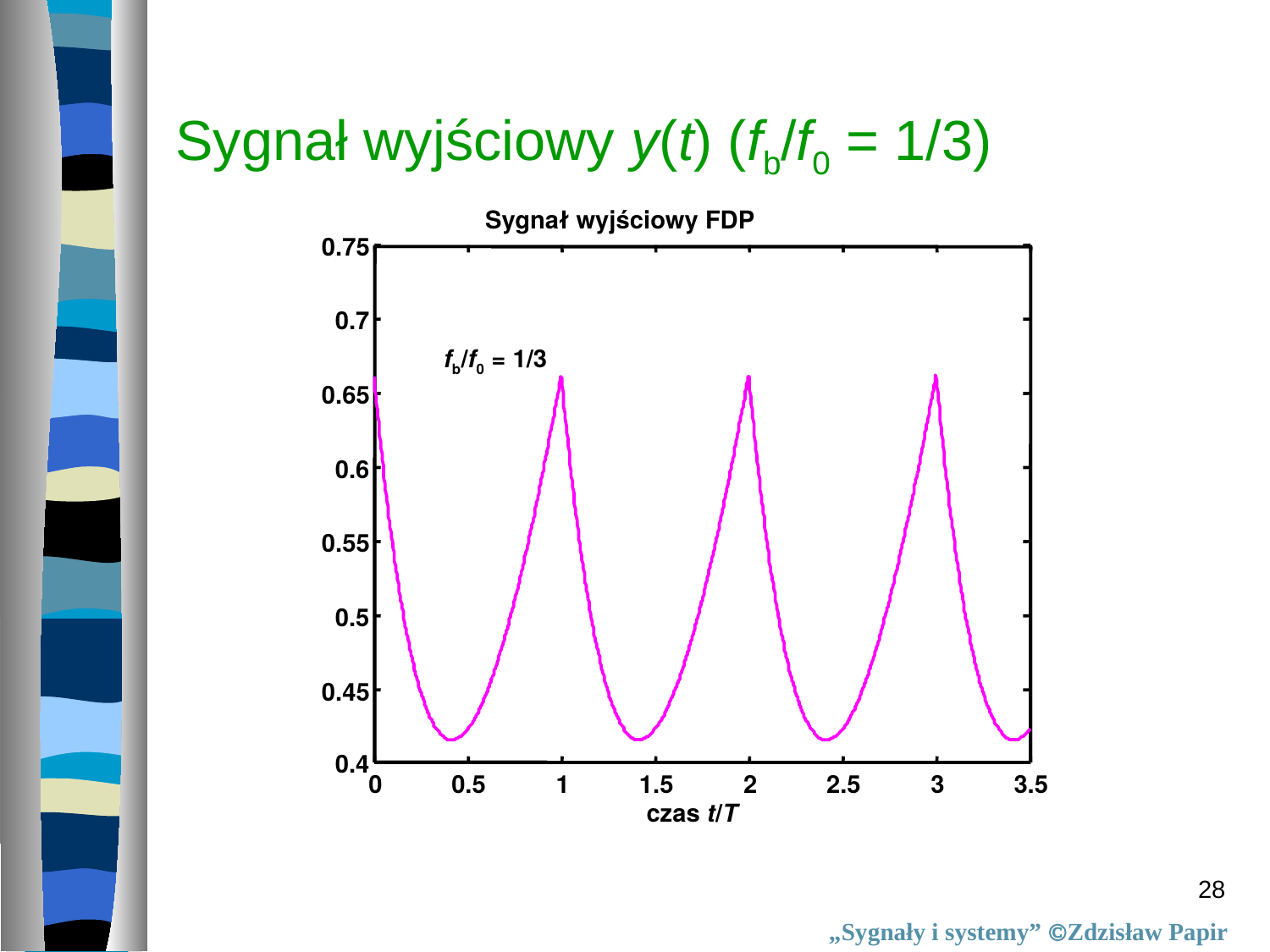

# Sygnał wyjściowy y(t) (fb/f0 = 1/3)

Sygnał wyjściowy FDP
0.75

0.7

fb/f0 = 1/3

0.65

0.6

0.55

0.5

0.45

0.4

0
0.5
1
1.5
2
2.5
3
3.5
czas t/T
28
„Sygnały i systemy” ©Zdzisław Papir